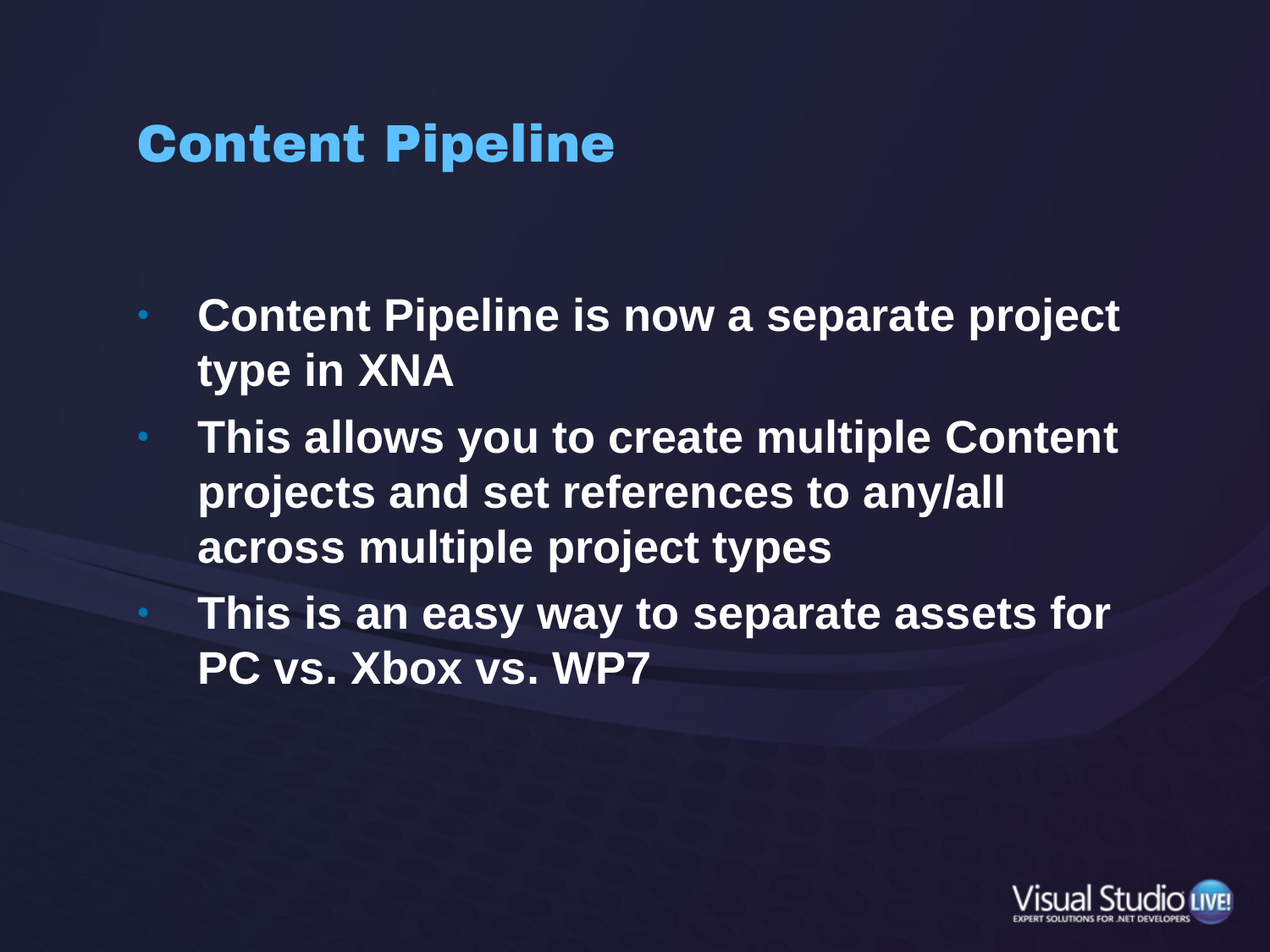

# Content Pipeline
Content Pipeline is now a separate project type in XNA
This allows you to create multiple Content projects and set references to any/all across multiple project types
This is an easy way to separate assets for PC vs. Xbox vs. WP7